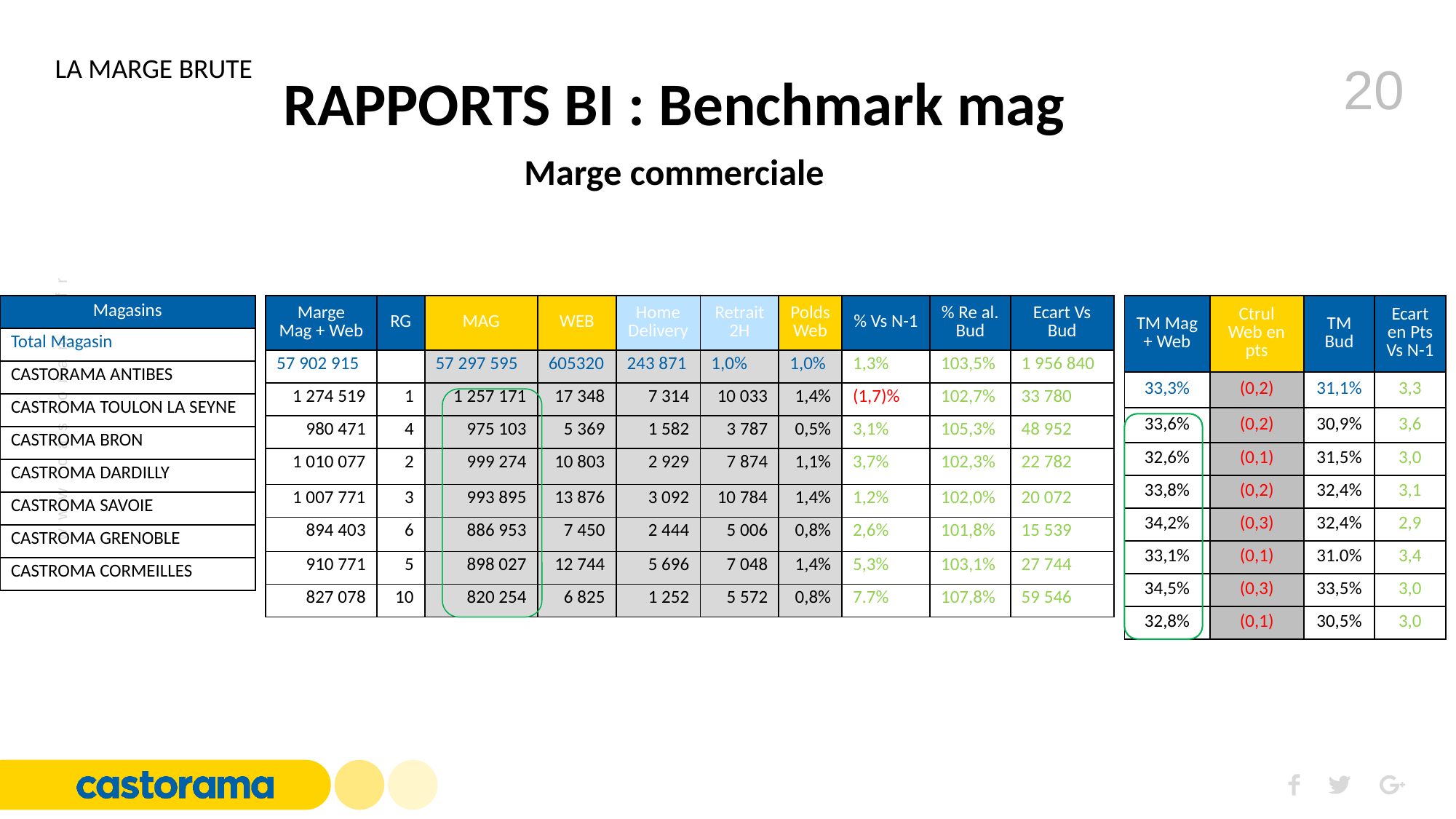

LA MARGE BRUTE
RAPPORTS BI : Benchmark mag
Marge commerciale
| Magasins |
| --- |
| Total Magasin |
| CASTORAMA ANTIBES |
| CASTROMA TOULON LA SEYNE |
| CASTROMA BRON |
| CASTROMA DARDILLY |
| CASTROMA SAVOIE |
| CASTROMA GRENOBLE |
| CASTROMA CORMEILLES |
| Marge Mag + Web | RG | MAG | WEB | Home Delivery | Retrait 2H | Polds Web | % Vs N-1 | % Re al. Bud | Ecart Vs Bud |
| --- | --- | --- | --- | --- | --- | --- | --- | --- | --- |
| 57 902 915 |  | 57 297 595 | 605320 | 243 871 | 1,0% | 1,0% | 1,3% | 103,5% | 1 956 840 |
| 1 274 519 | 1 | 1 257 171 | 17 348 | 7 314 | 10 033 | 1,4% | (1,7)% | 102,7% | 33 780 |
| 980 471 | 4 | 975 103 | 5 369 | 1 582 | 3 787 | 0,5% | 3,1% | 105,3% | 48 952 |
| 1 010 077 | 2 | 999 274 | 10 803 | 2 929 | 7 874 | 1,1% | 3,7% | 102,3% | 22 782 |
| 1 007 771 | 3 | 993 895 | 13 876 | 3 092 | 10 784 | 1,4% | 1,2% | 102,0% | 20 072 |
| 894 403 | 6 | 886 953 | 7 450 | 2 444 | 5 006 | 0,8% | 2,6% | 101,8% | 15 539 |
| 910 771 | 5 | 898 027 | 12 744 | 5 696 | 7 048 | 1,4% | 5,3% | 103,1% | 27 744 |
| 827 078 | 10 | 820 254 | 6 825 | 1 252 | 5 572 | 0,8% | 7.7% | 107,8% | 59 546 |
| TM Mag + Web | Ctrul Web en pts | TM Bud | Ecart en Pts Vs N-1 |
| --- | --- | --- | --- |
| 33,3% | (0,2) | 31,1% | 3,3 |
| 33,6% | (0,2) | 30,9% | 3,6 |
| 32,6% | (0,1) | 31,5% | 3,0 |
| 33,8% | (0,2) | 32,4% | 3,1 |
| 34,2% | (0,3) | 32,4% | 2,9 |
| 33,1% | (0,1) | 31.0% | 3,4 |
| 34,5% | (0,3) | 33,5% | 3,0 |
| 32,8% | (0,1) | 30,5% | 3,0 |